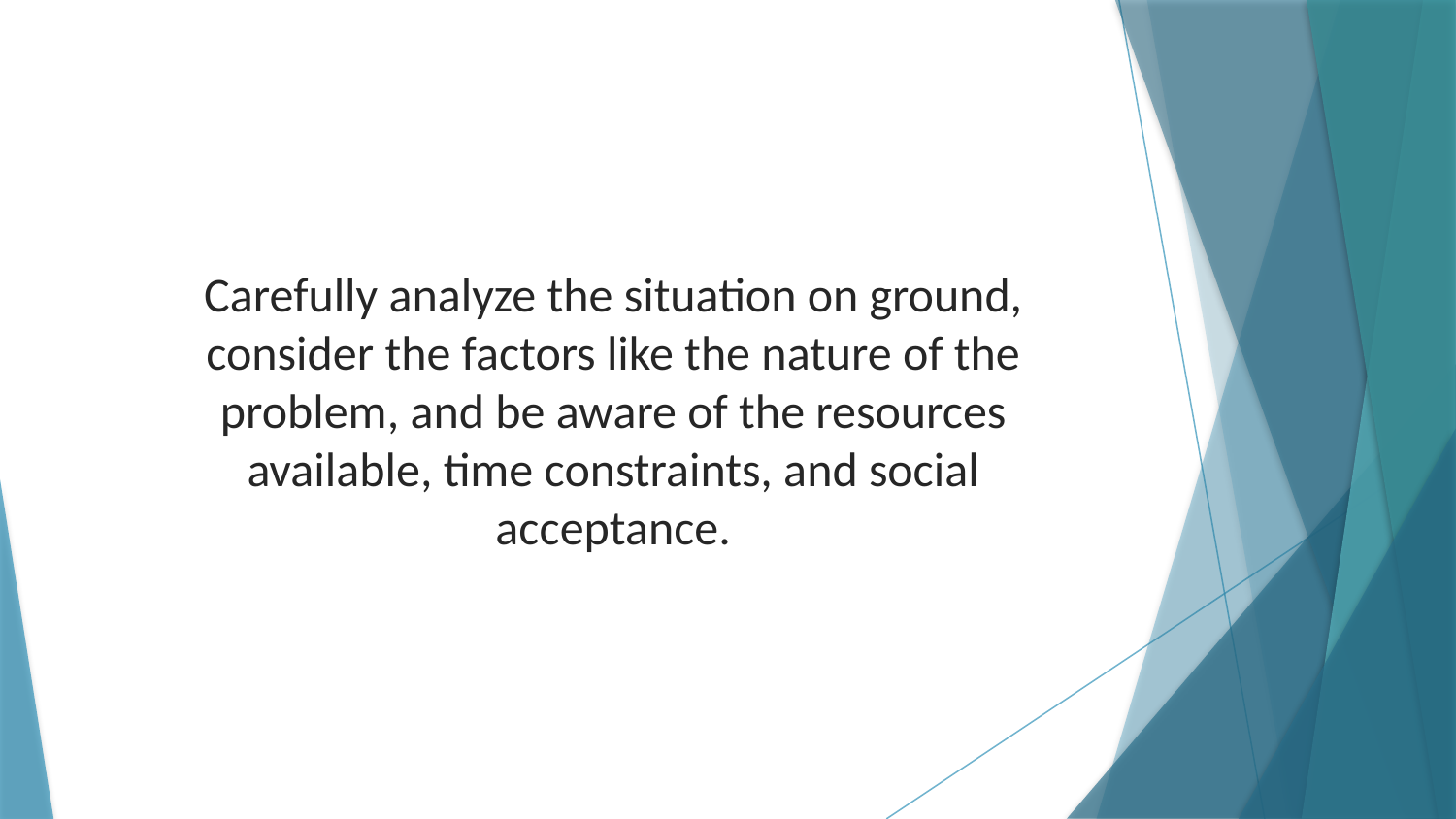

Carefully analyze the situation on ground, consider the factors like the nature of the problem, and be aware of the resources available, time constraints, and social acceptance.